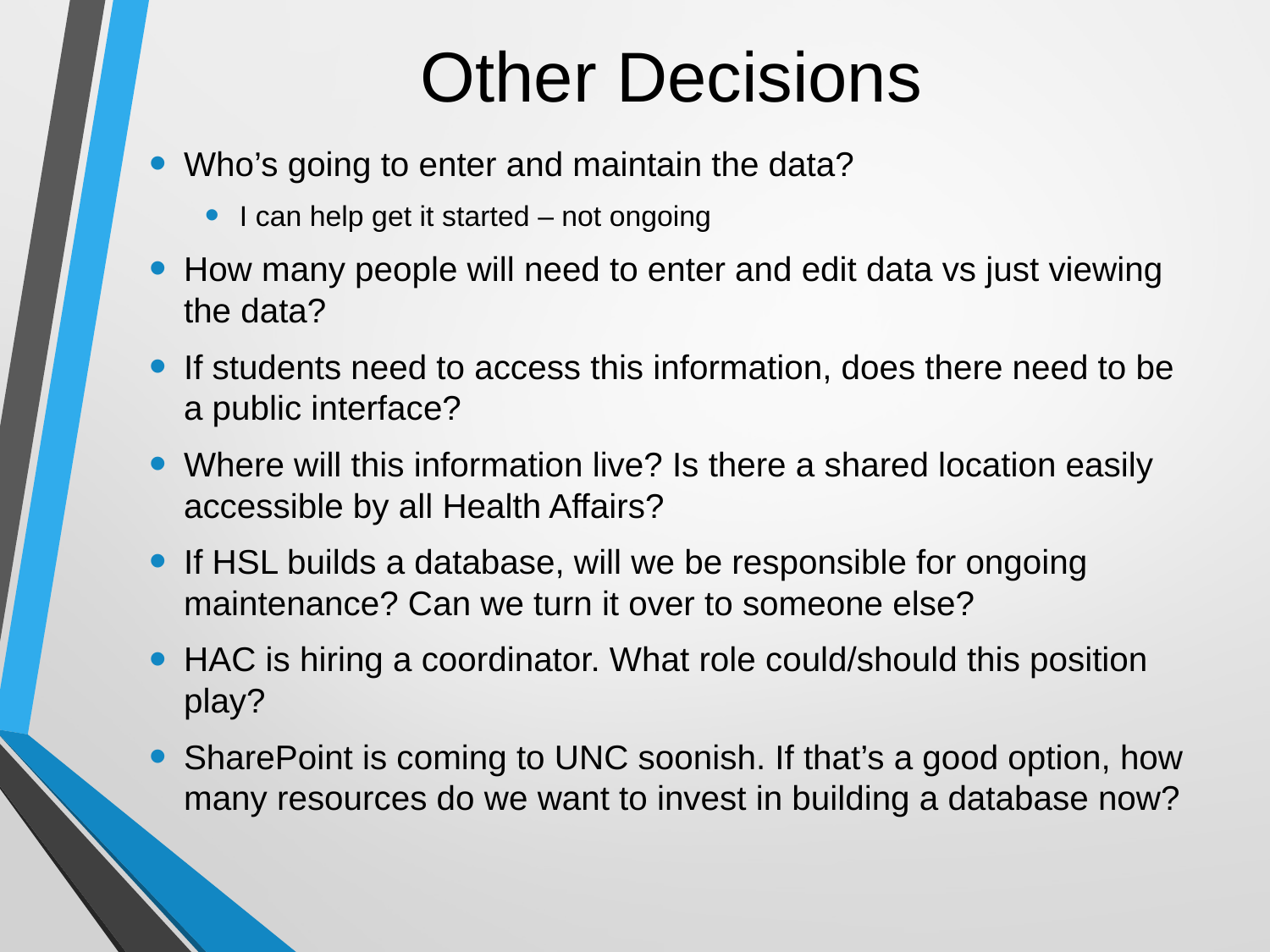

# Other Decisions
Who’s going to enter and maintain the data?
I can help get it started – not ongoing
How many people will need to enter and edit data vs just viewing the data?
If students need to access this information, does there need to be a public interface?
Where will this information live? Is there a shared location easily accessible by all Health Affairs?
If HSL builds a database, will we be responsible for ongoing maintenance? Can we turn it over to someone else?
HAC is hiring a coordinator. What role could/should this position play?
SharePoint is coming to UNC soonish. If that’s a good option, how many resources do we want to invest in building a database now?